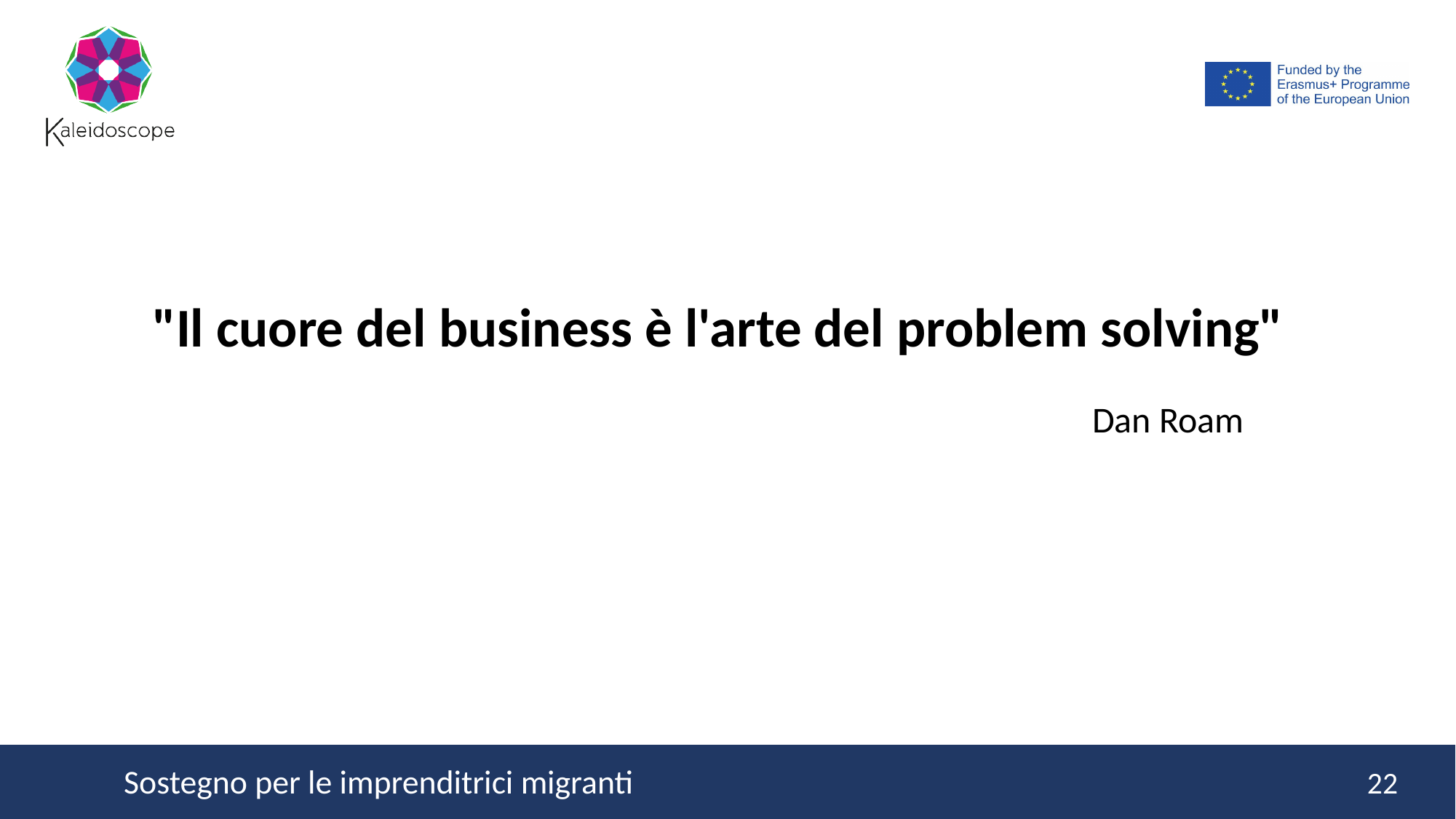

"Il cuore del business è l'arte del problem solving"
Dan Roam
22